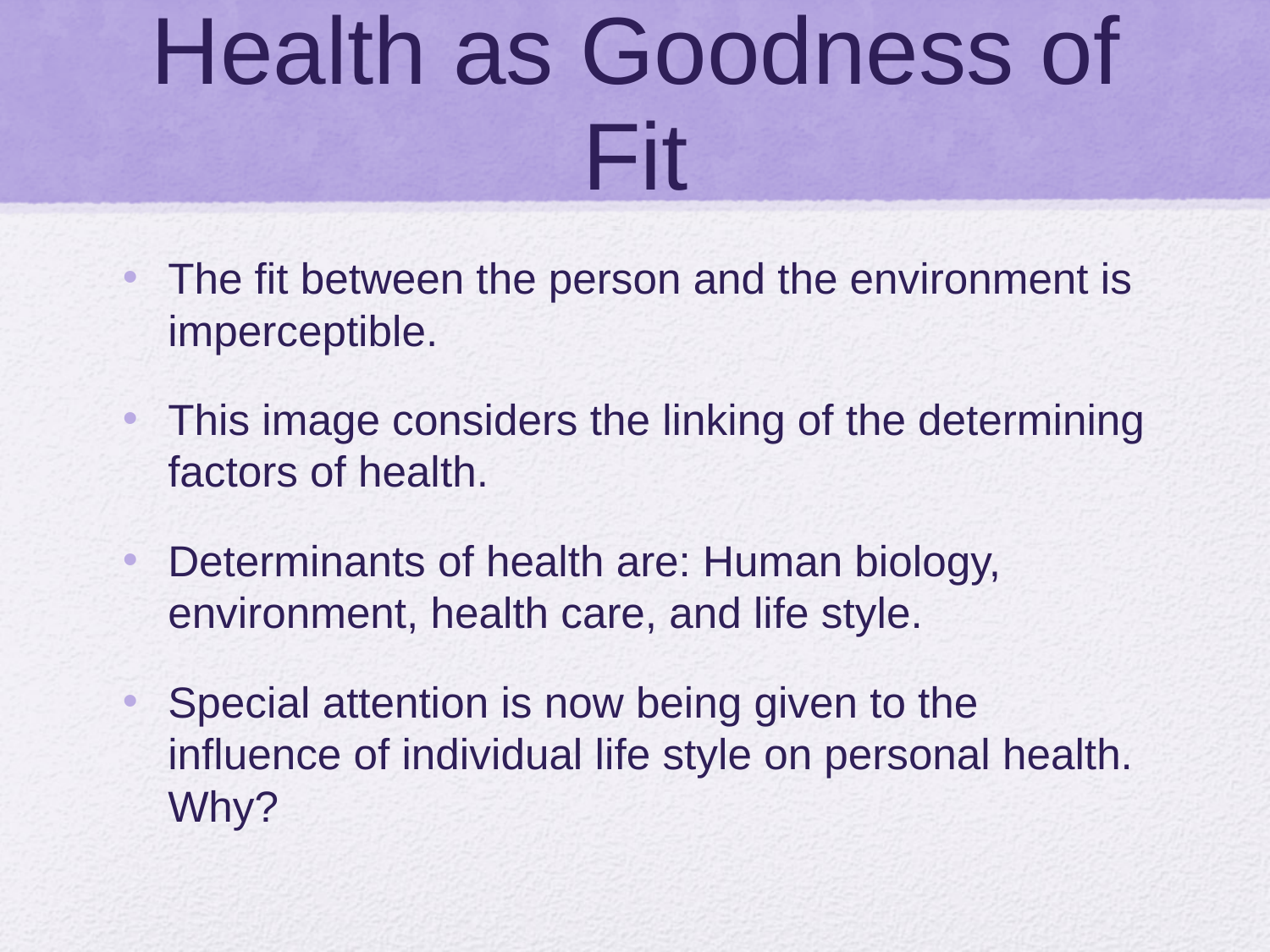

# Health as Goodness of Fit
The fit between the person and the environment is imperceptible.
This image considers the linking of the determining factors of health.
Determinants of health are: Human biology, environment, health care, and life style.
Special attention is now being given to the influence of individual life style on personal health. Why?